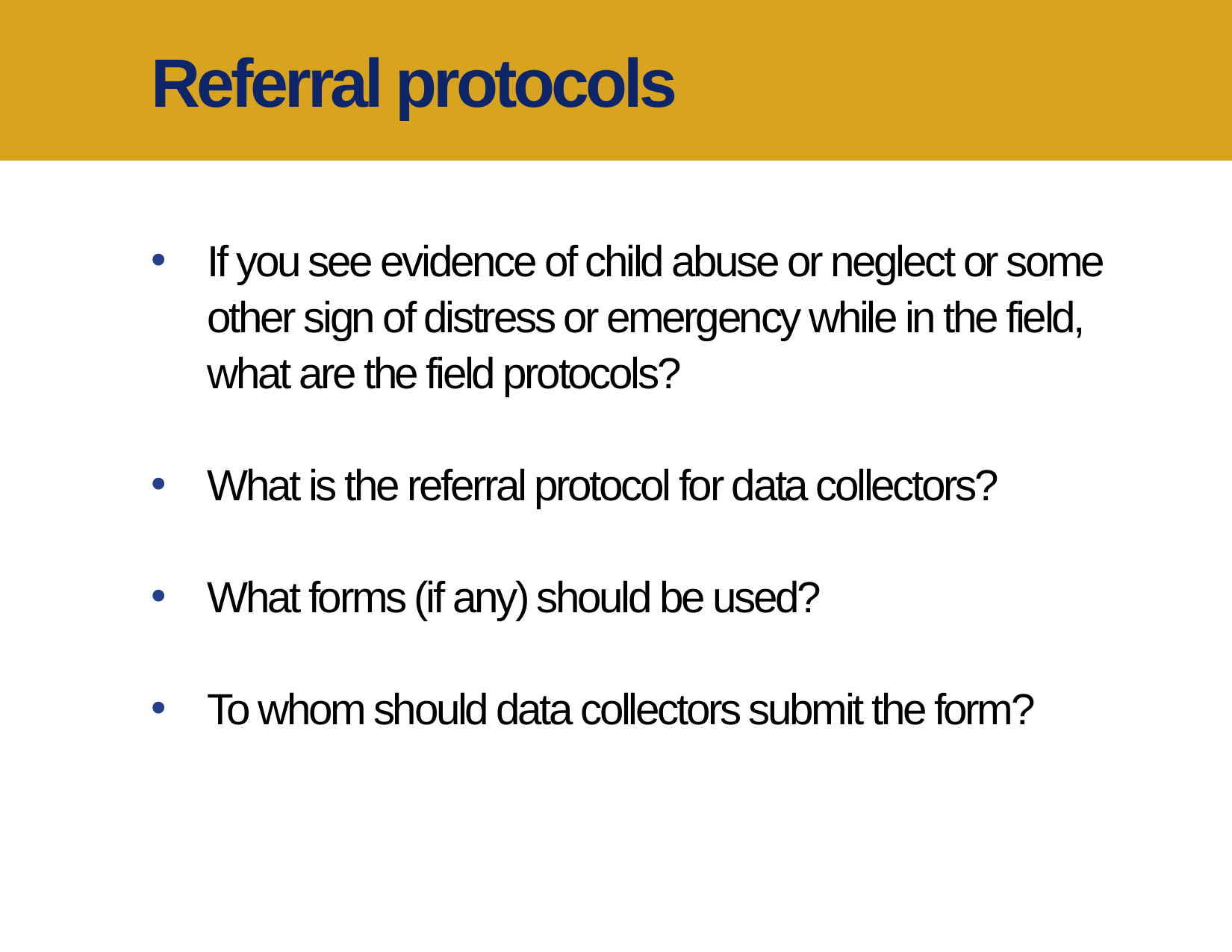

Referral protocols
If you see evidence of child abuse or neglect or some other sign of distress or emergency while in the field, what are the field protocols?

What is the referral protocol for data collectors?

What forms (if any) should be used?

To whom should data collectors submit the form?